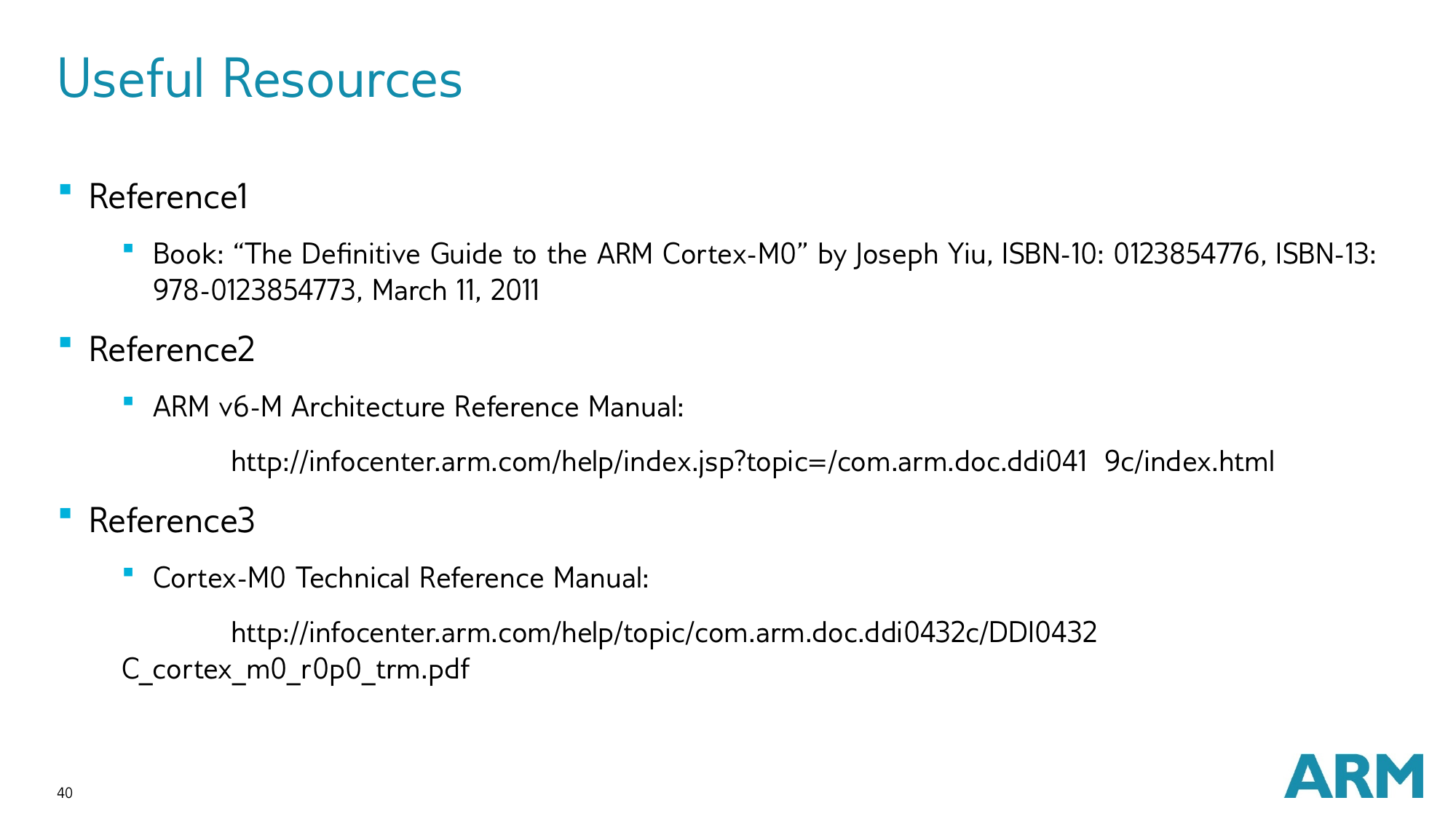

# Useful Resources
Reference1
Book: “The Definitive Guide to the ARM Cortex-M0” by Joseph Yiu, ISBN-10: 0123854776, ISBN-13: 978-0123854773, March 11, 2011
Reference2
ARM v6-M Architecture Reference Manual:
	http://infocenter.arm.com/help/index.jsp?topic=/com.arm.doc.ddi041	9c/index.html
Reference3
Cortex-M0 Technical Reference Manual:
	http://infocenter.arm.com/help/topic/com.arm.doc.ddi0432c/DDI0432	C_cortex_m0_r0p0_trm.pdf